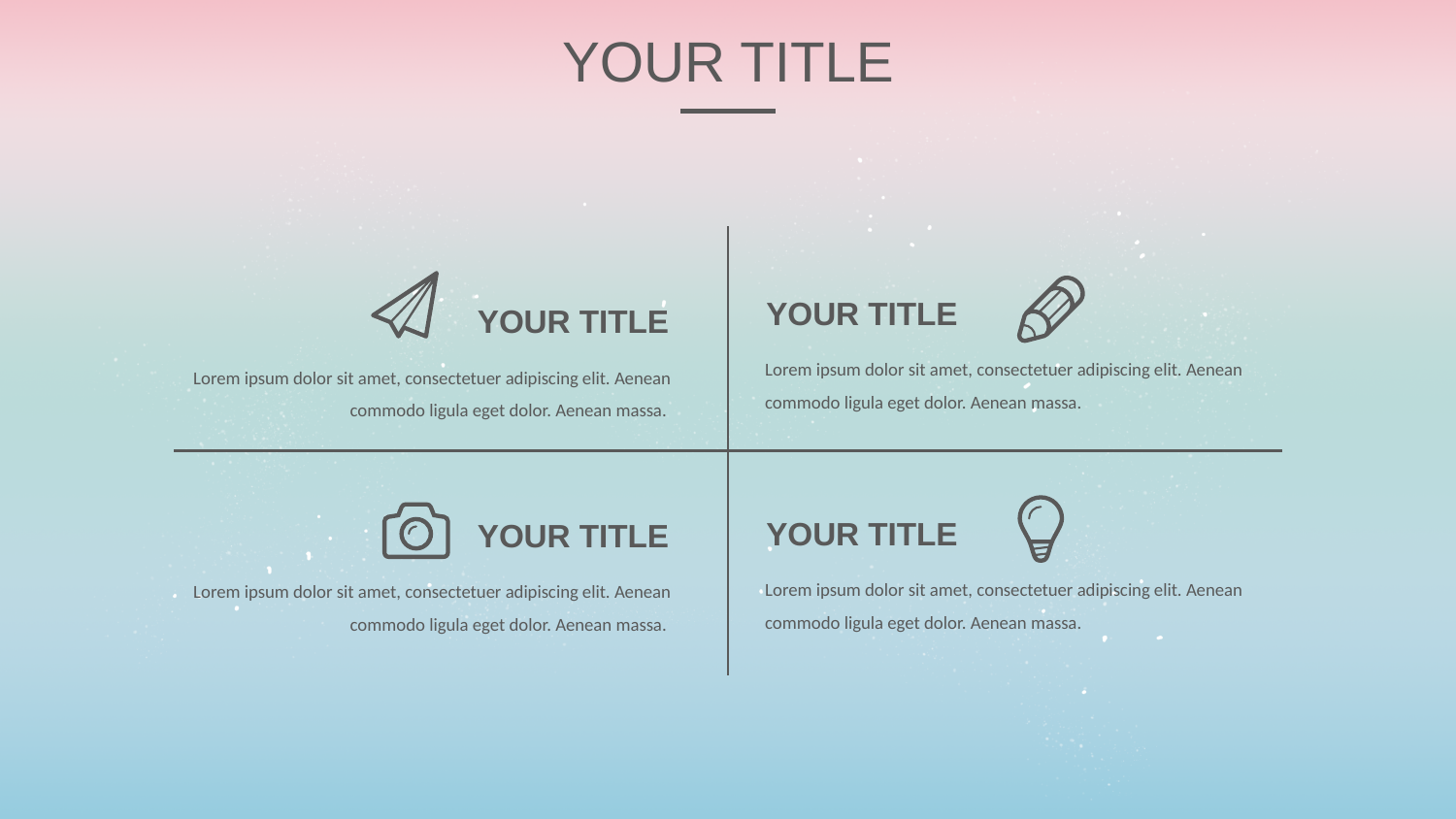

YOUR TITLE

YOUR TITLE
YOUR TITLE
Lorem ipsum dolor sit amet, consectetuer adipiscing elit. Aenean commodo ligula eget dolor. Aenean massa.
Lorem ipsum dolor sit amet, consectetuer adipiscing elit. Aenean commodo ligula eget dolor. Aenean massa.

YOUR TITLE
YOUR TITLE
Lorem ipsum dolor sit amet, consectetuer adipiscing elit. Aenean commodo ligula eget dolor. Aenean massa.
Lorem ipsum dolor sit amet, consectetuer adipiscing elit. Aenean commodo ligula eget dolor. Aenean massa.